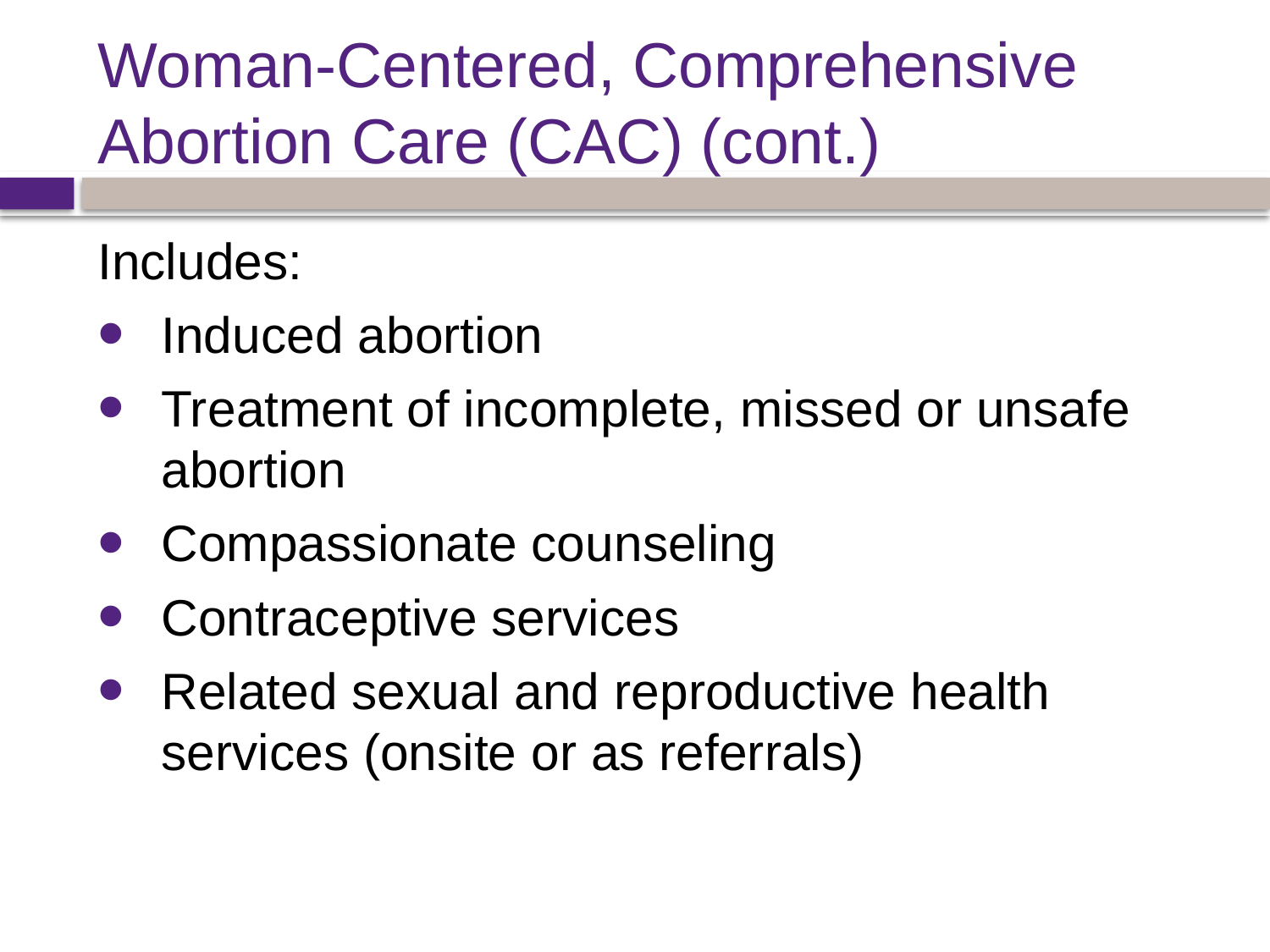

# Woman-Centered, Comprehensive Abortion Care (CAC) (cont.)
Includes:
Induced abortion
Treatment of incomplete, missed or unsafe abortion
Compassionate counseling
Contraceptive services
Related sexual and reproductive health services (onsite or as referrals)